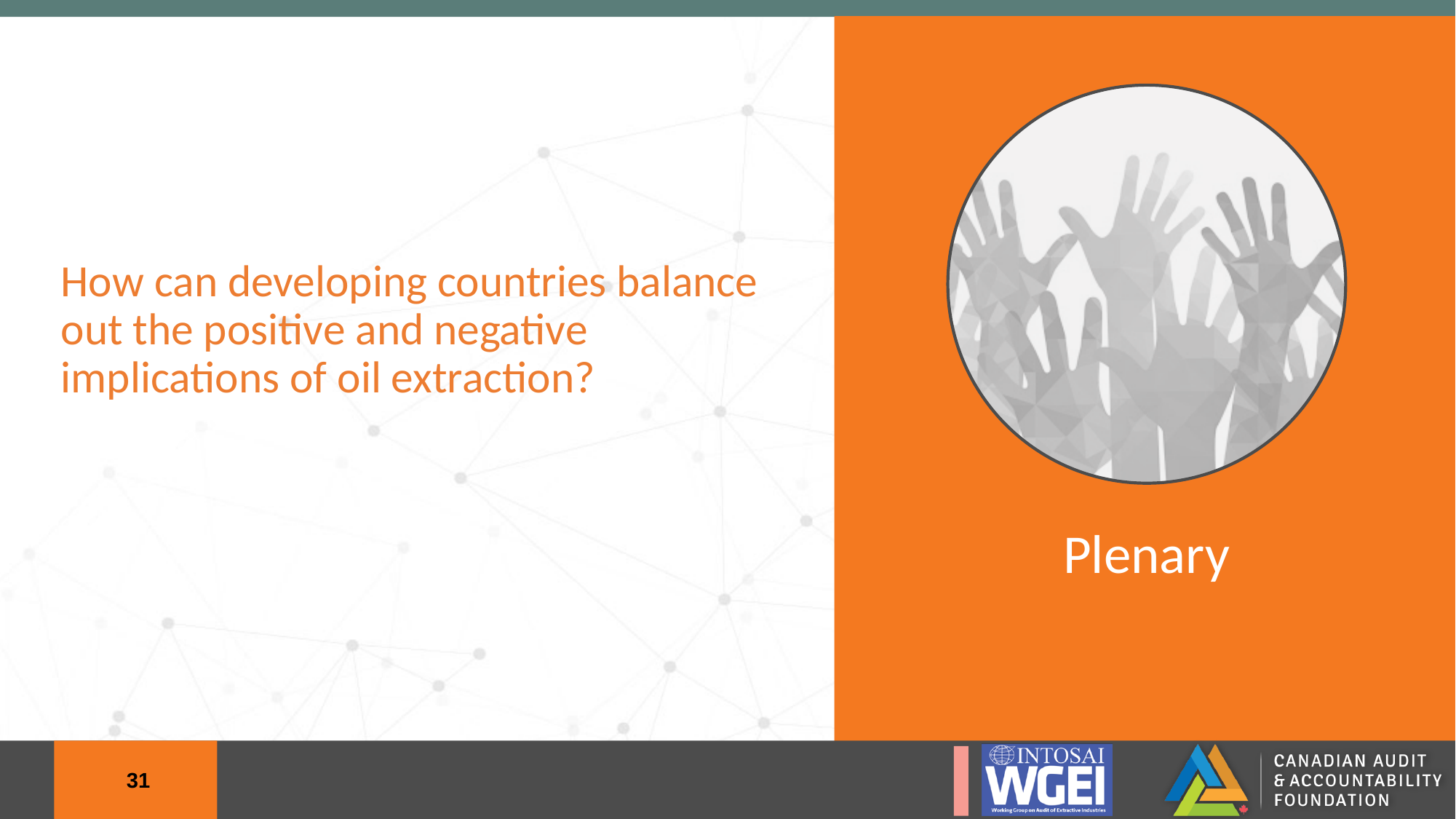

# How can developing countries balance out the positive and negative implications of oil extraction?